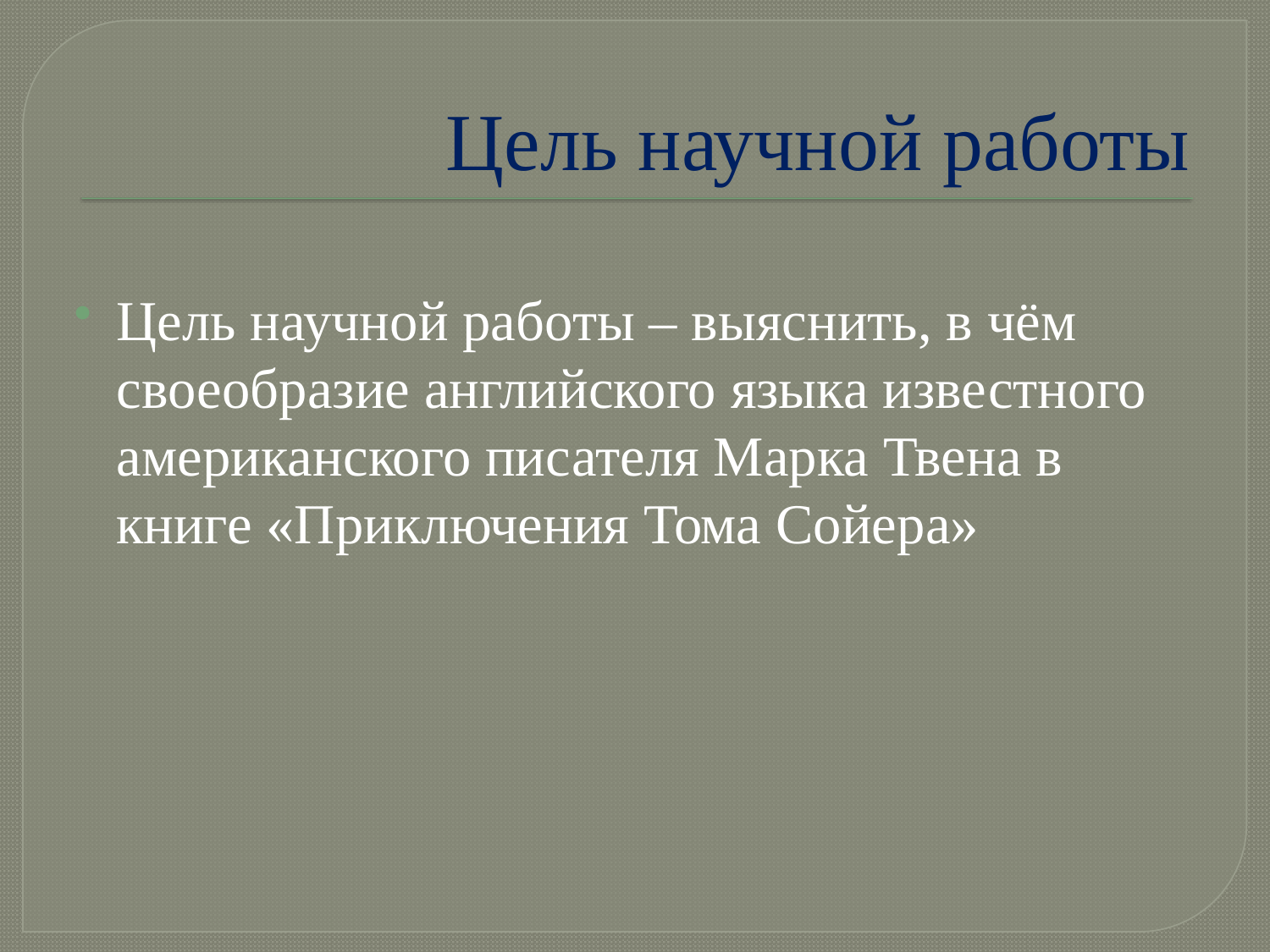

# Цель научной работы
Цель научной работы – выяснить, в чём своеобразие английского языка известного американского писателя Марка Твена в книге «Приключения Тома Сойера»